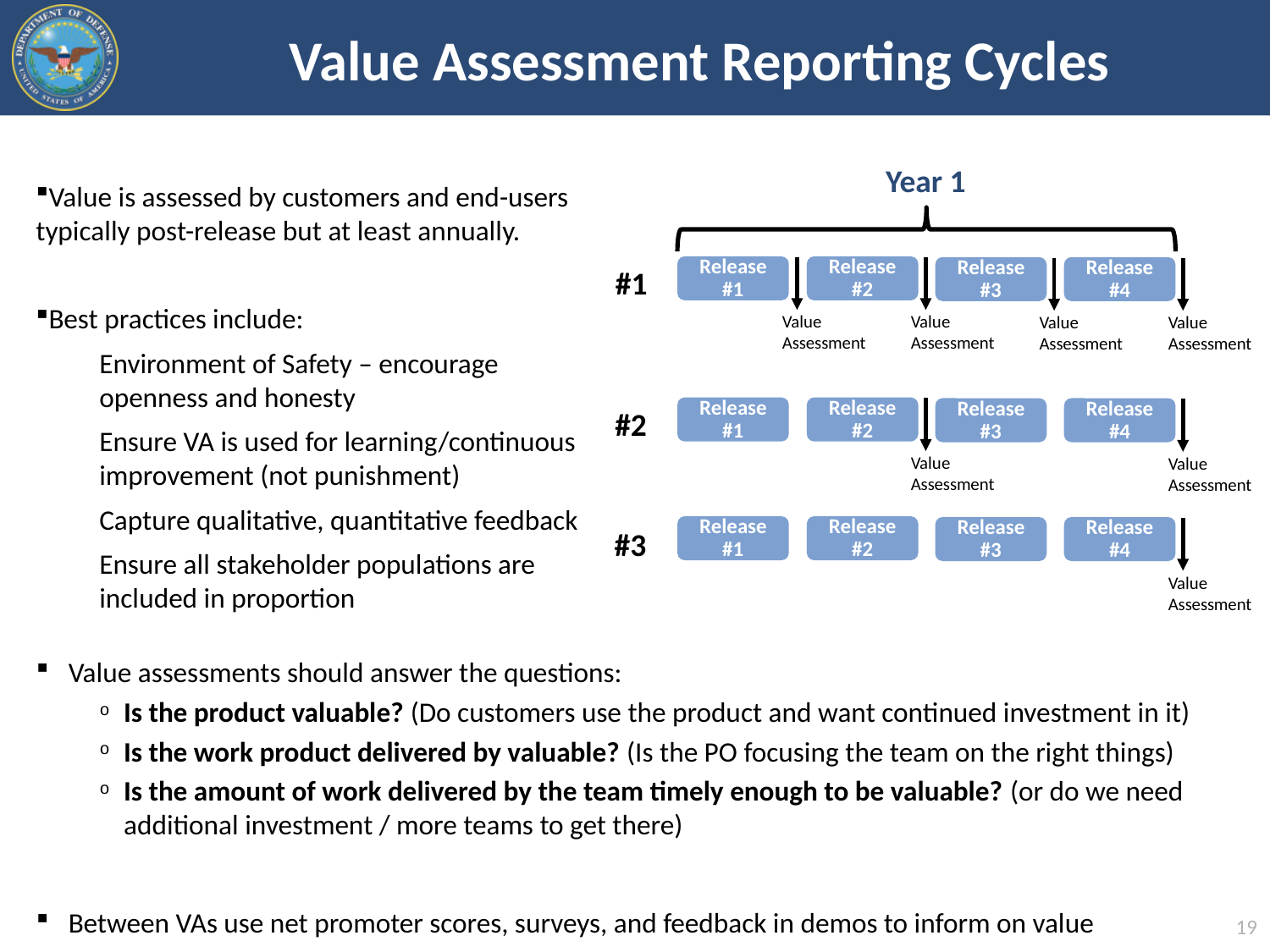

# Value Assessment Reporting Cycles

Year 1
Value is assessed by customers and end-users typically post-release but at least annually.

Best practices include:
Environment of Safety – encourage openness and honesty
Ensure VA is used for learning/continuous improvement (not punishment)
Capture qualitative, quantitative feedback
Ensure all stakeholder populations are included in proportion
Release #2
Release #1
Release #3
Release #4
#1
Value Assessment
Value Assessment
Value Assessment
Value Assessment
Release #2
Release #1
Release #3
Release #4
#2
Value Assessment
Value Assessment
Release #1
Release #2
Release #3
Release #4
#3
Value Assessment
Value assessments should answer the questions:
Is the product valuable? (Do customers use the product and want continued investment in it)
Is the work product delivered by valuable? (Is the PO focusing the team on the right things)
Is the amount of work delivered by the team timely enough to be valuable? (or do we need additional investment / more teams to get there)

Between VAs use net promoter scores, surveys, and feedback in demos to inform on value

19